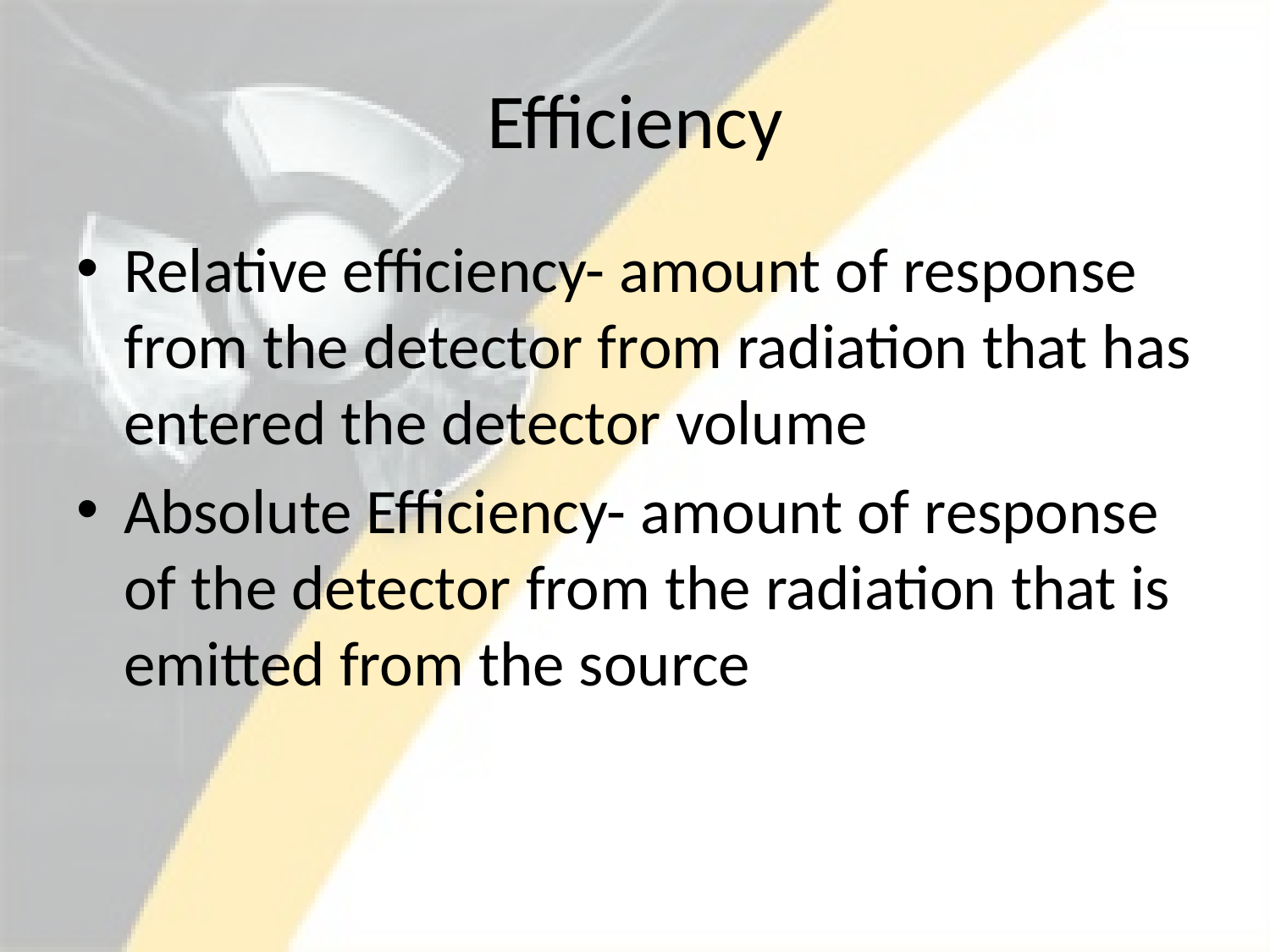

# Efficiency
Relative efficiency- amount of response from the detector from radiation that has entered the detector volume
Absolute Efficiency- amount of response of the detector from the radiation that is emitted from the source